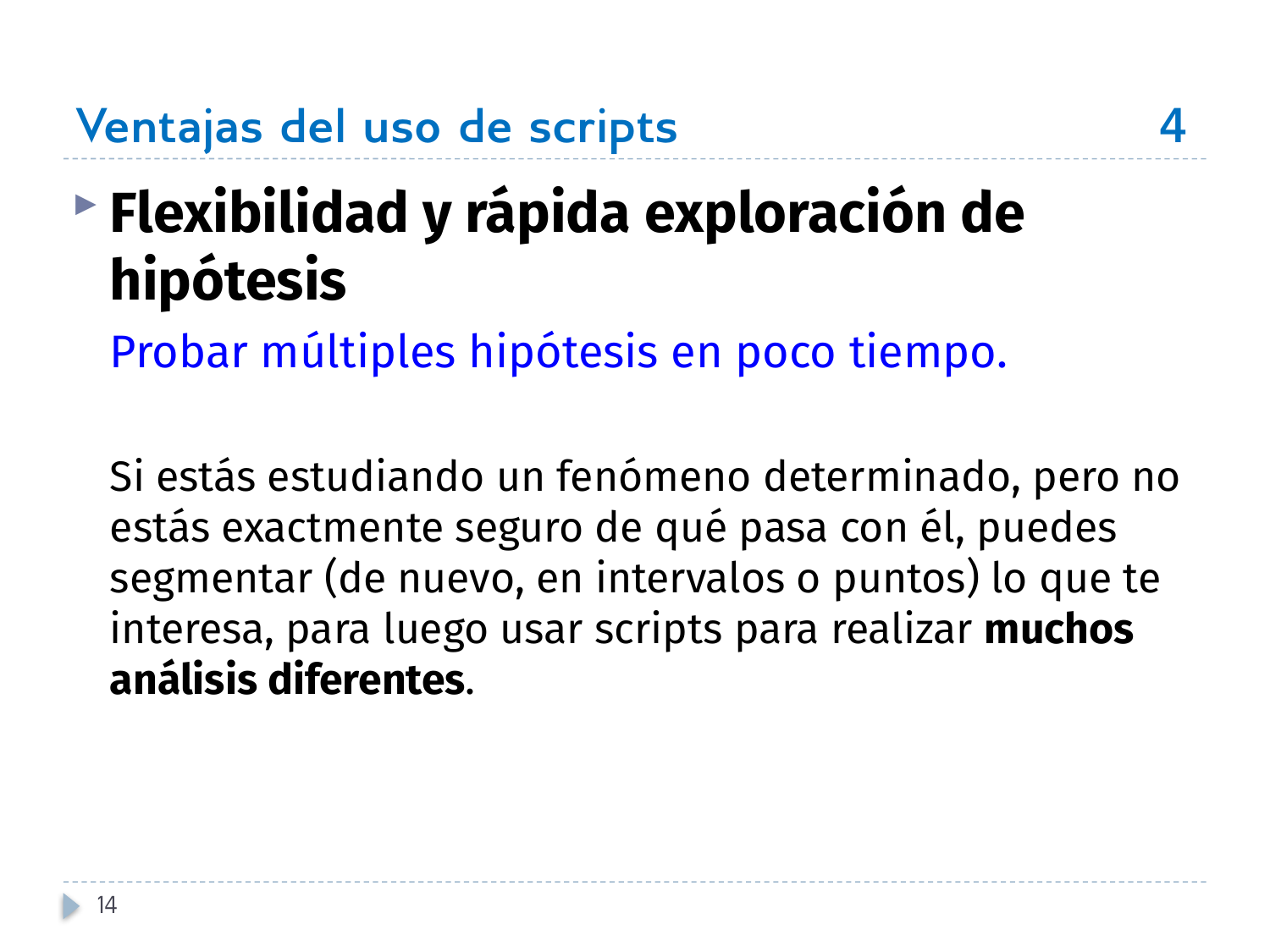

# Ventajas del uso de scripts	4
Flexibilidad y rápida exploración de hipótesis
	Probar múltiples hipótesis en poco tiempo.

	Si estás estudiando un fenómeno determinado, pero no estás exactmente seguro de qué pasa con él, puedes segmentar (de nuevo, en intervalos o puntos) lo que te interesa, para luego usar scripts para realizar muchos análisis diferentes.

14